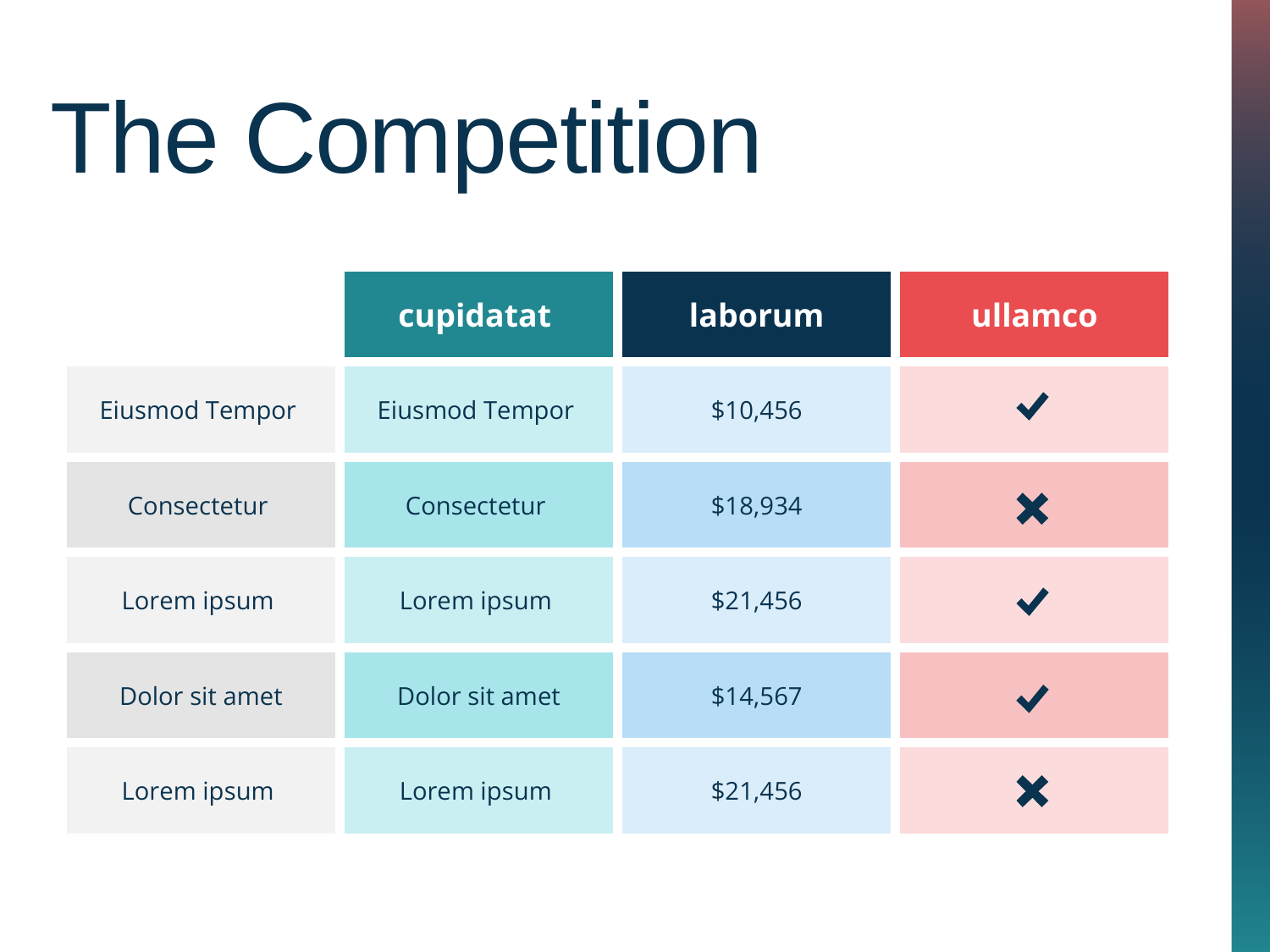

The Competition
|  | cupidatat | laborum | ullamco |
| --- | --- | --- | --- |
| Eiusmod Tempor | Eiusmod Tempor | $10,456 |  |
| Consectetur | Consectetur | $18,934 |  |
| Lorem ipsum | Lorem ipsum | $21,456 |  |
| Dolor sit amet | Dolor sit amet | $14,567 |  |
| Lorem ipsum | Lorem ipsum | $21,456 |  |